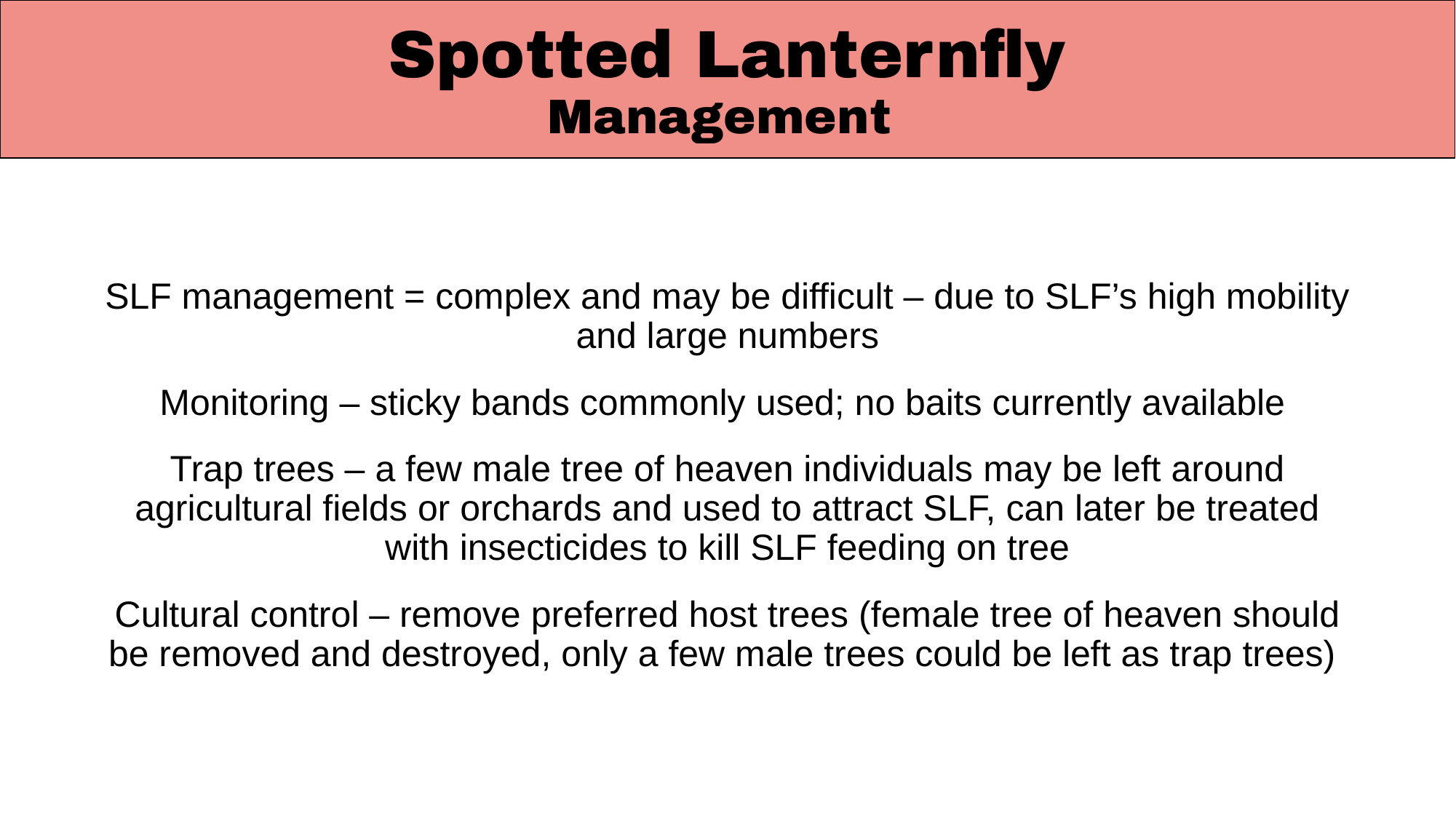

# Spotted Lanternfly Management
SLF management = complex and may be difficult – due to SLF’s high mobility and large numbers
Monitoring – sticky bands commonly used; no baits currently available
Trap trees – a few male tree of heaven individuals may be left around agricultural fields or orchards and used to attract SLF, can later be treated with insecticides to kill SLF feeding on tree
Cultural control – remove preferred host trees (female tree of heaven should be removed and destroyed, only a few male trees could be left as trap trees)